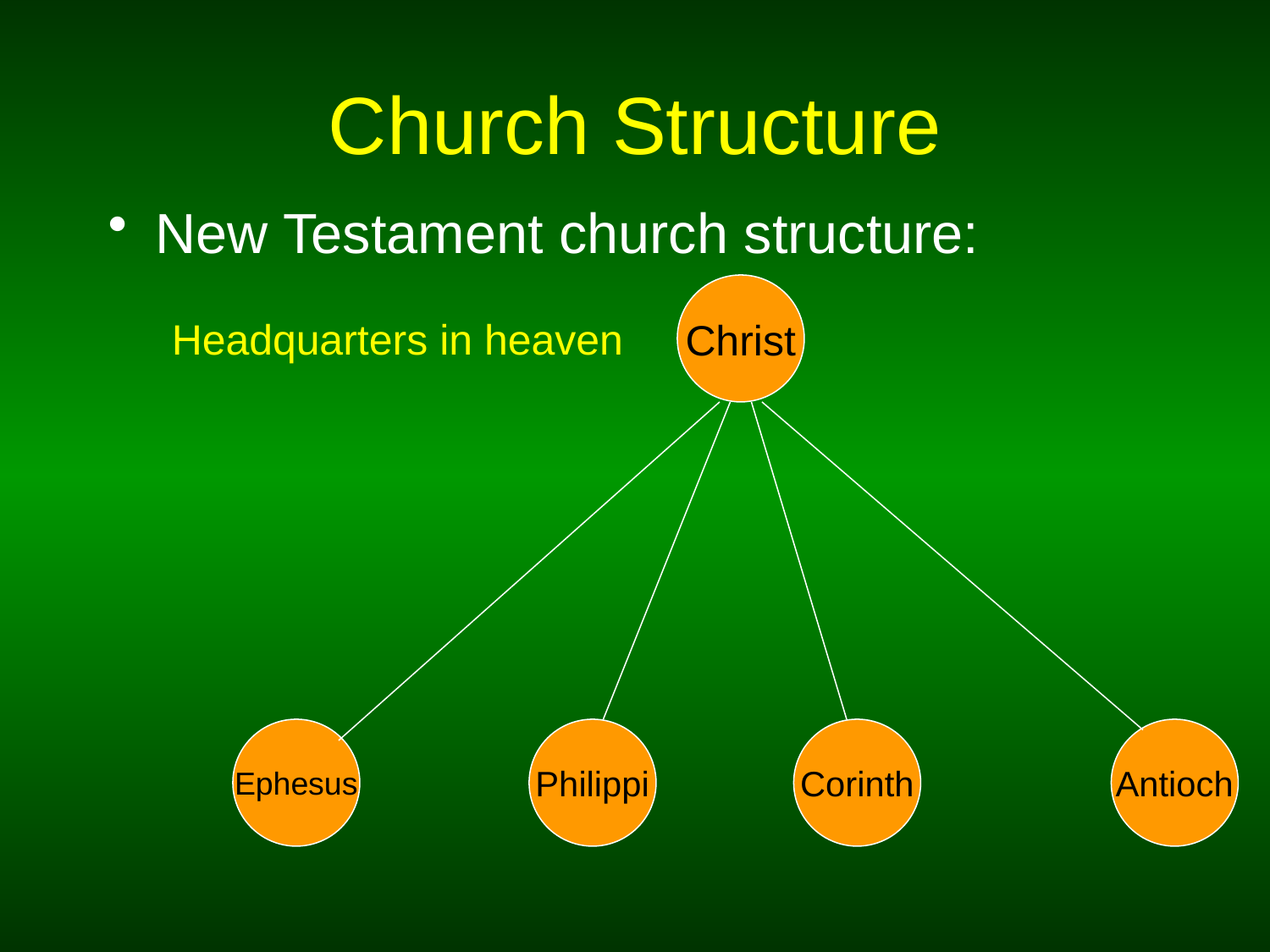

# Church Structure
New Testament church structure:
Christ
Headquarters in heaven

Ephesus
Philippi
Corinth
Antioch